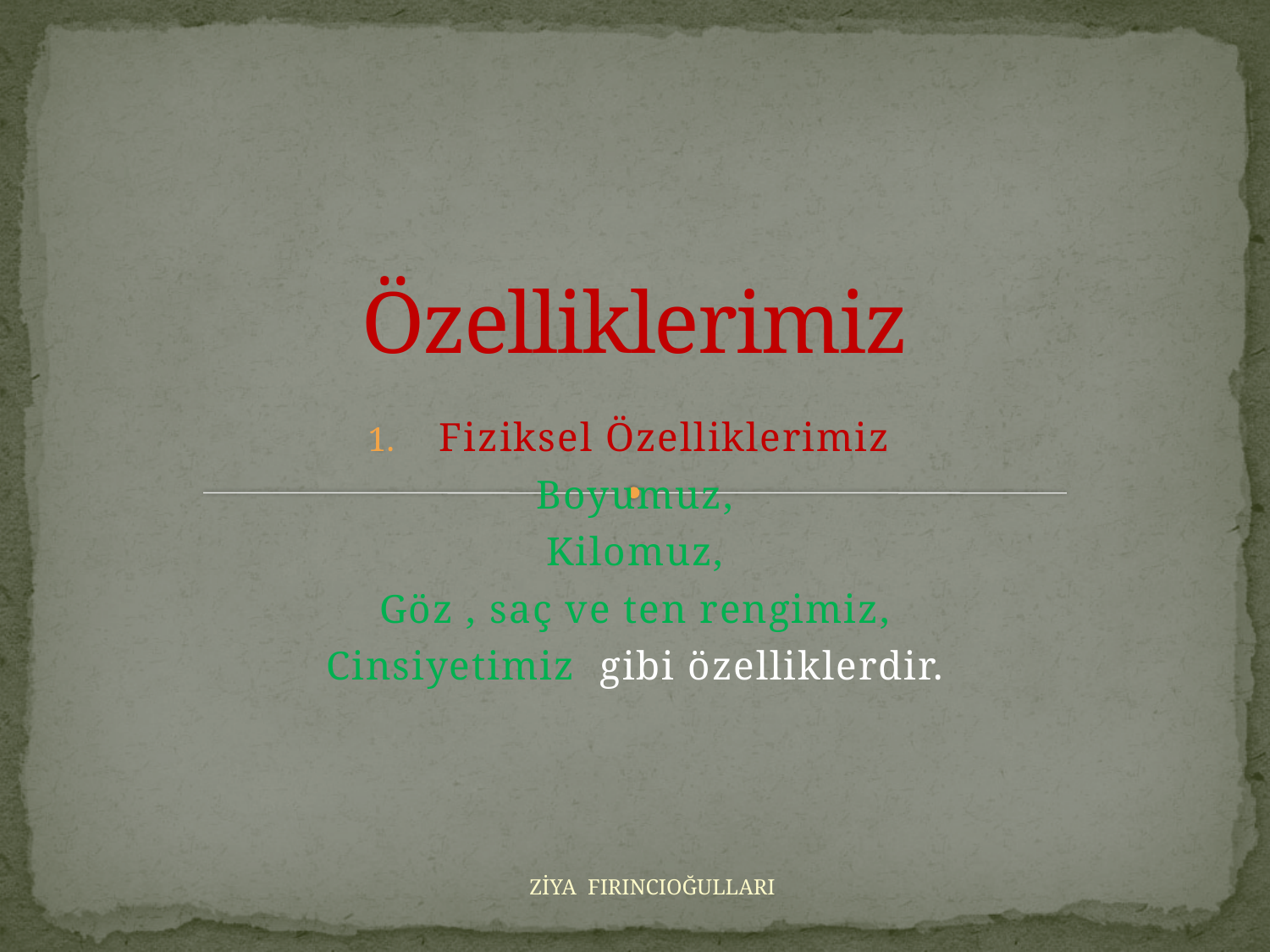

# Özelliklerimiz
Fiziksel Özelliklerimiz
Boyumuz,
Kilomuz,
Göz , saç ve ten rengimiz,
Cinsiyetimiz  gibi özelliklerdir.

ZİYA  FIRINCIOĞULLARI